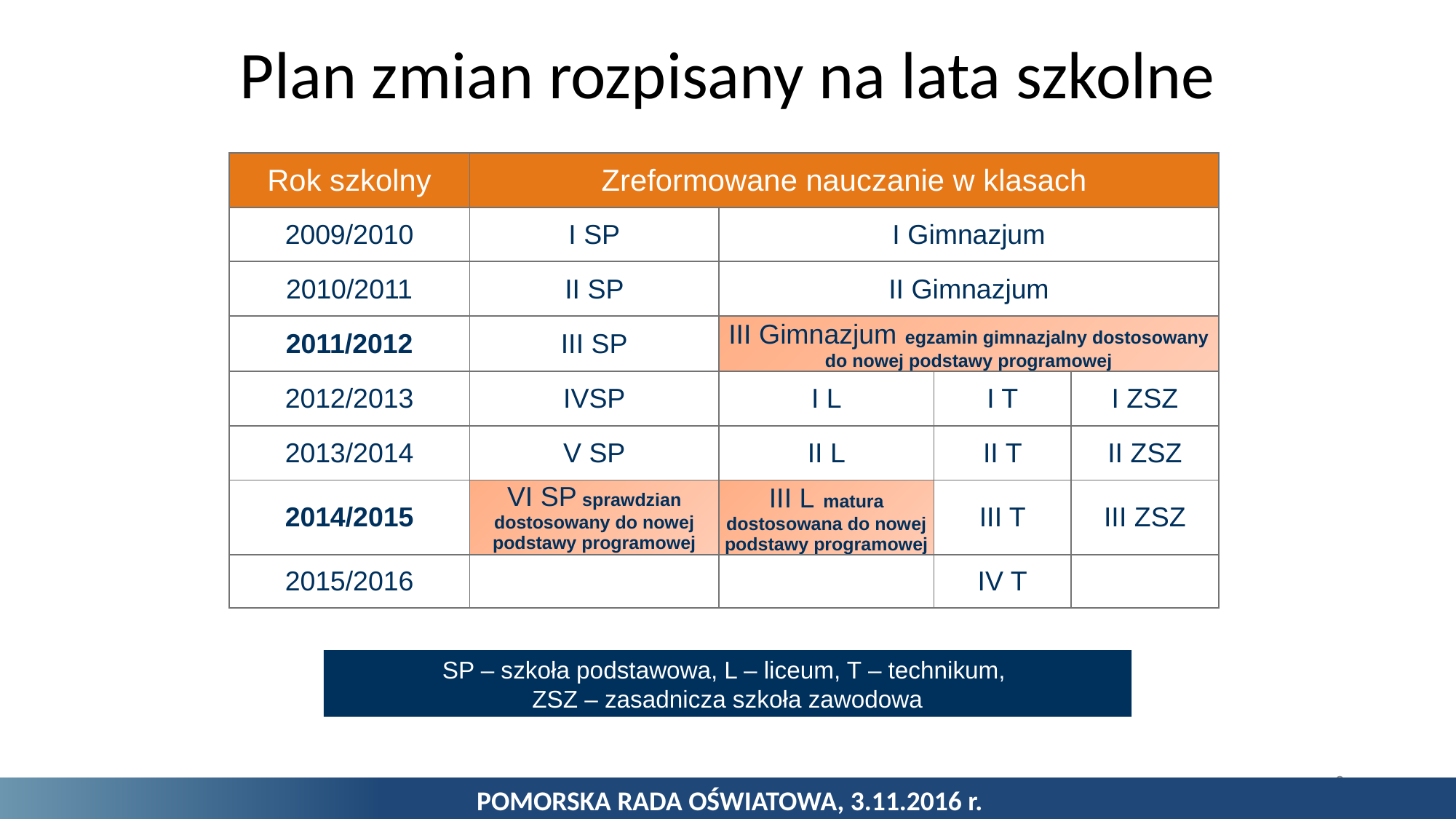

Plan zmian rozpisany na lata szkolne
| Rok szkolny | Zreformowane nauczanie w klasach |  |  |  |
| --- | --- | --- | --- | --- |
| 2009/2010 | I SP | I Gimnazjum |  |  |
| 2010/2011 | II SP | II Gimnazjum |  |  |
| 2011/2012 | III SP | III Gimnazjum egzamin gimnazjalny dostosowany do nowej podstawy programowej |  |  |
| 2012/2013 | IVSP | I L | I T | I ZSZ |
| 2013/2014 | V SP | II L | II T | II ZSZ |
| 2014/2015 | VI SP sprawdzian dostosowany do nowej podstawy programowej | III L matura dostosowana do nowej podstawy programowej | III T | III ZSZ |
| 2015/2016 |  |  | IV T |  |
SP – szkoła podstawowa, L – liceum, T – technikum,
ZSZ – zasadnicza szkoła zawodowa
2
POMORSKA RADA OŚWIATOWA, 3.11.2016 r.